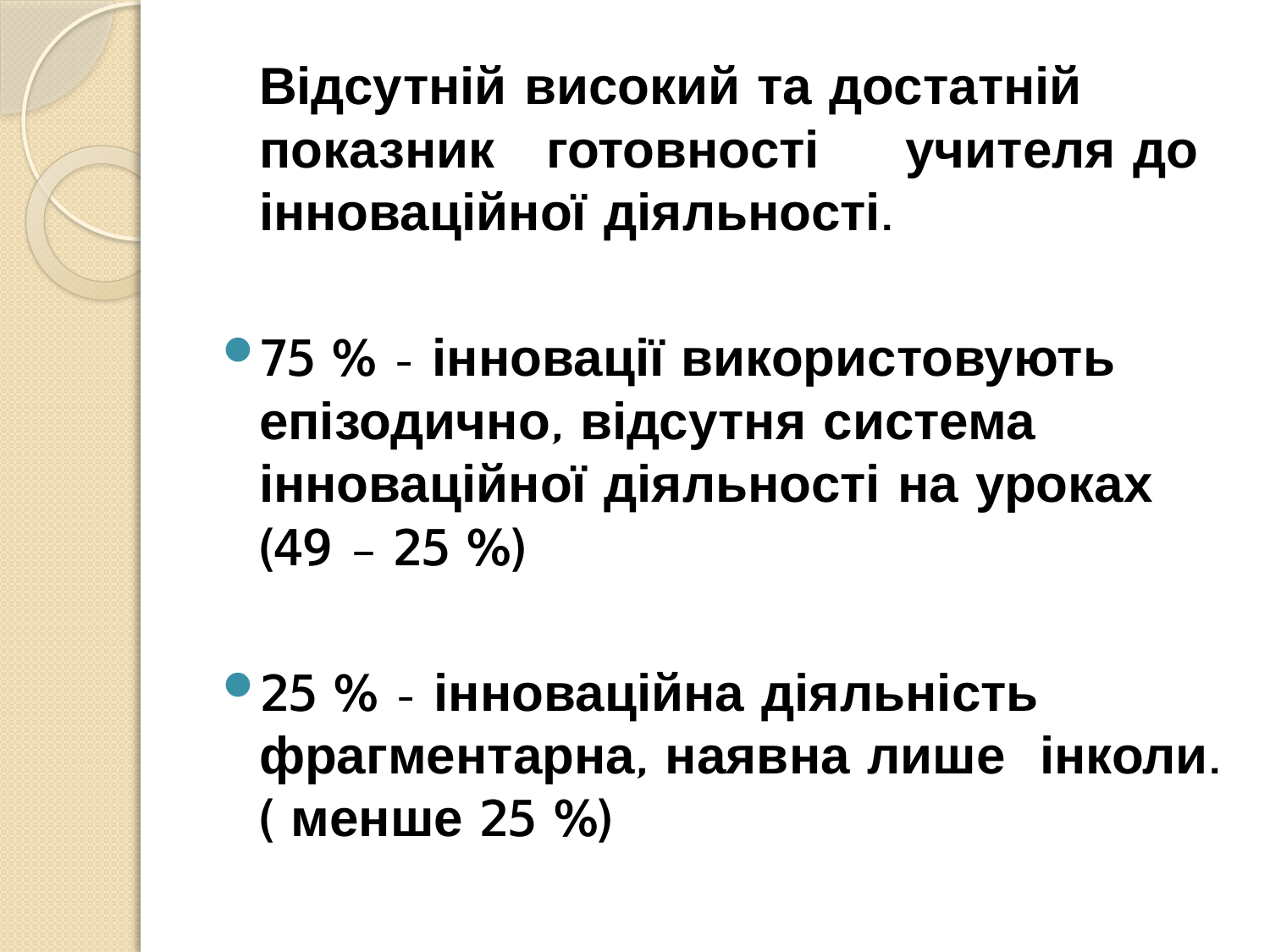

#
		Відсутній високий та достатній  показник   готовності     учителя до інноваційної діяльності.

75 % - інновації використовують епізодично, відсутня система  інноваційної діяльності на уроках (49 – 25 %)

25 % - інноваційна діяльність  фрагментарна, наявна лише  інколи. ( менше 25 %)